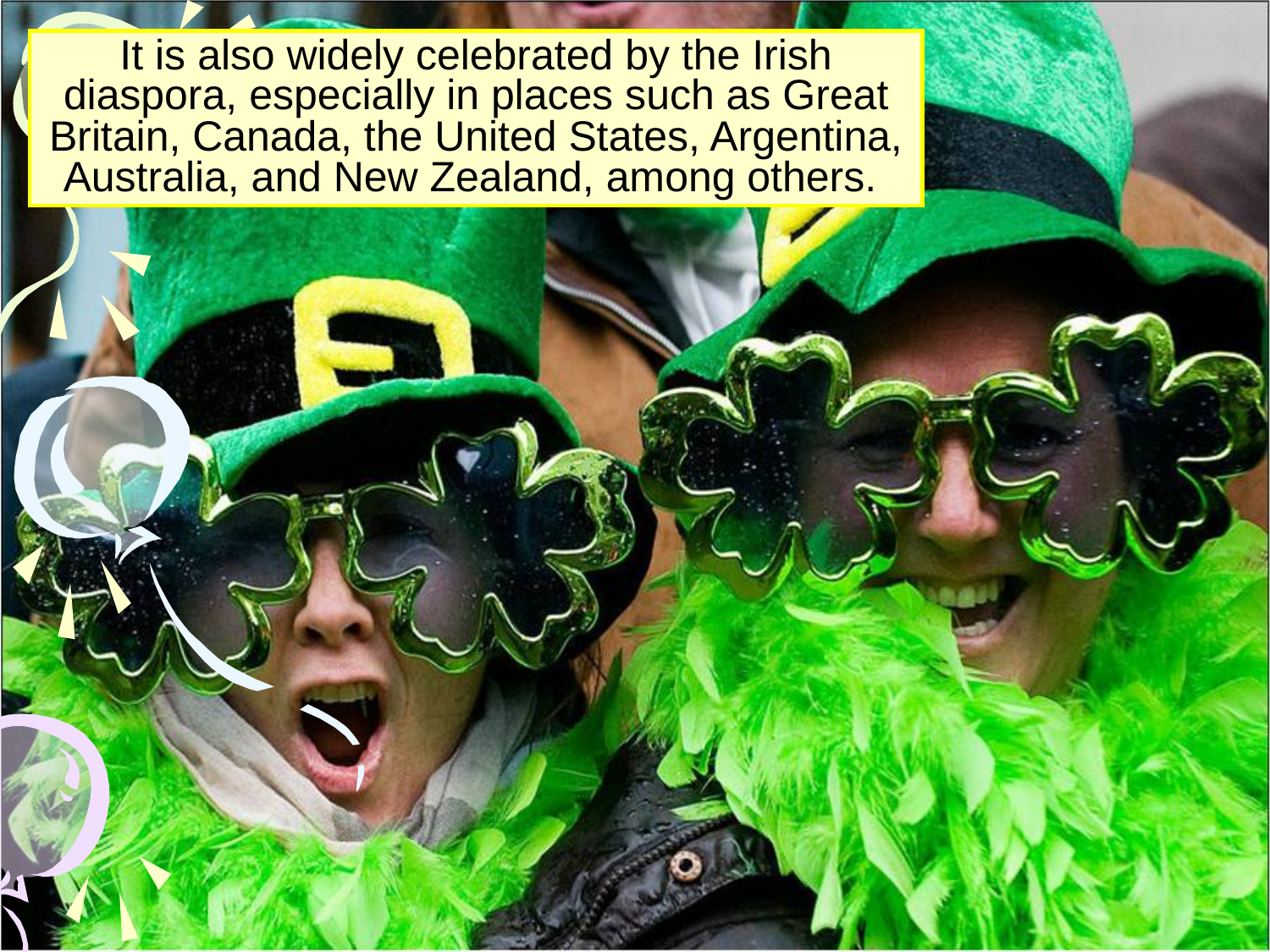

It is also widely celebrated by the Irish diaspora, especially in places such as Great Britain, Canada, the United States, Argentina, Australia, and New Zealand, among others.